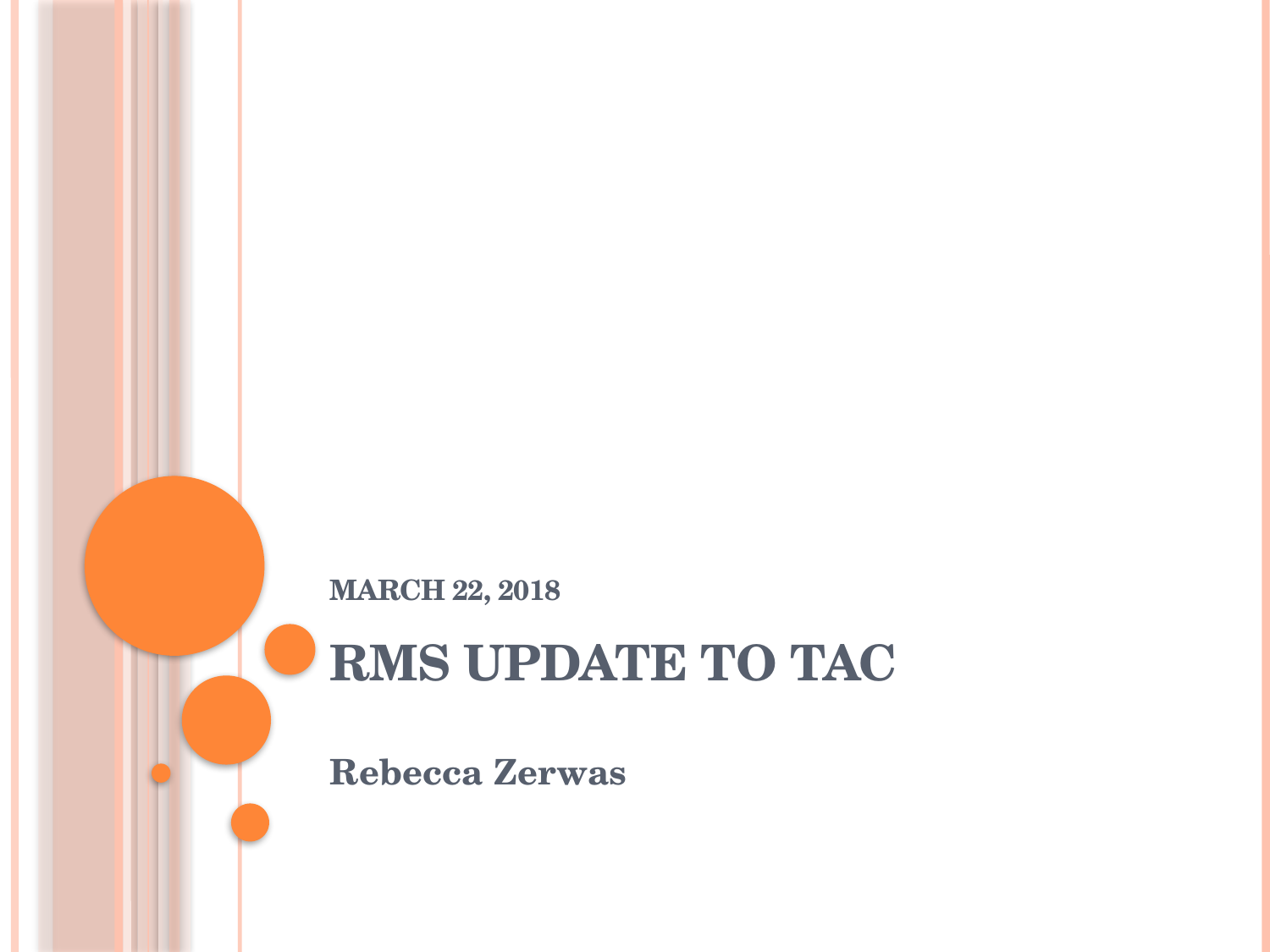

# March 22, 2018 RMS Update to TAC

Rebecca Zerwas